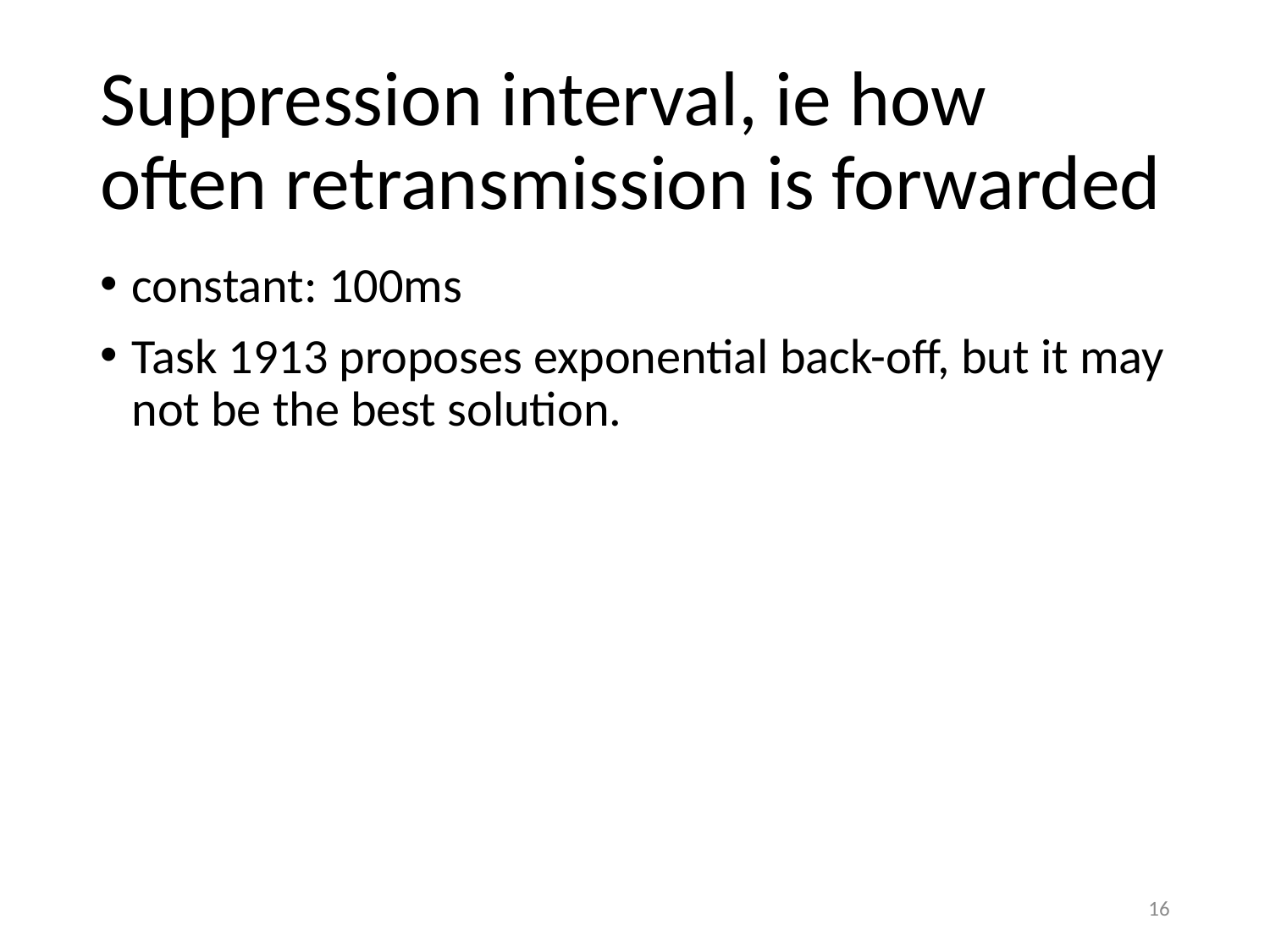

# Suppression interval, ie how often retransmission is forwarded
constant: 100ms
Task 1913 proposes exponential back-off, but it may not be the best solution.
16